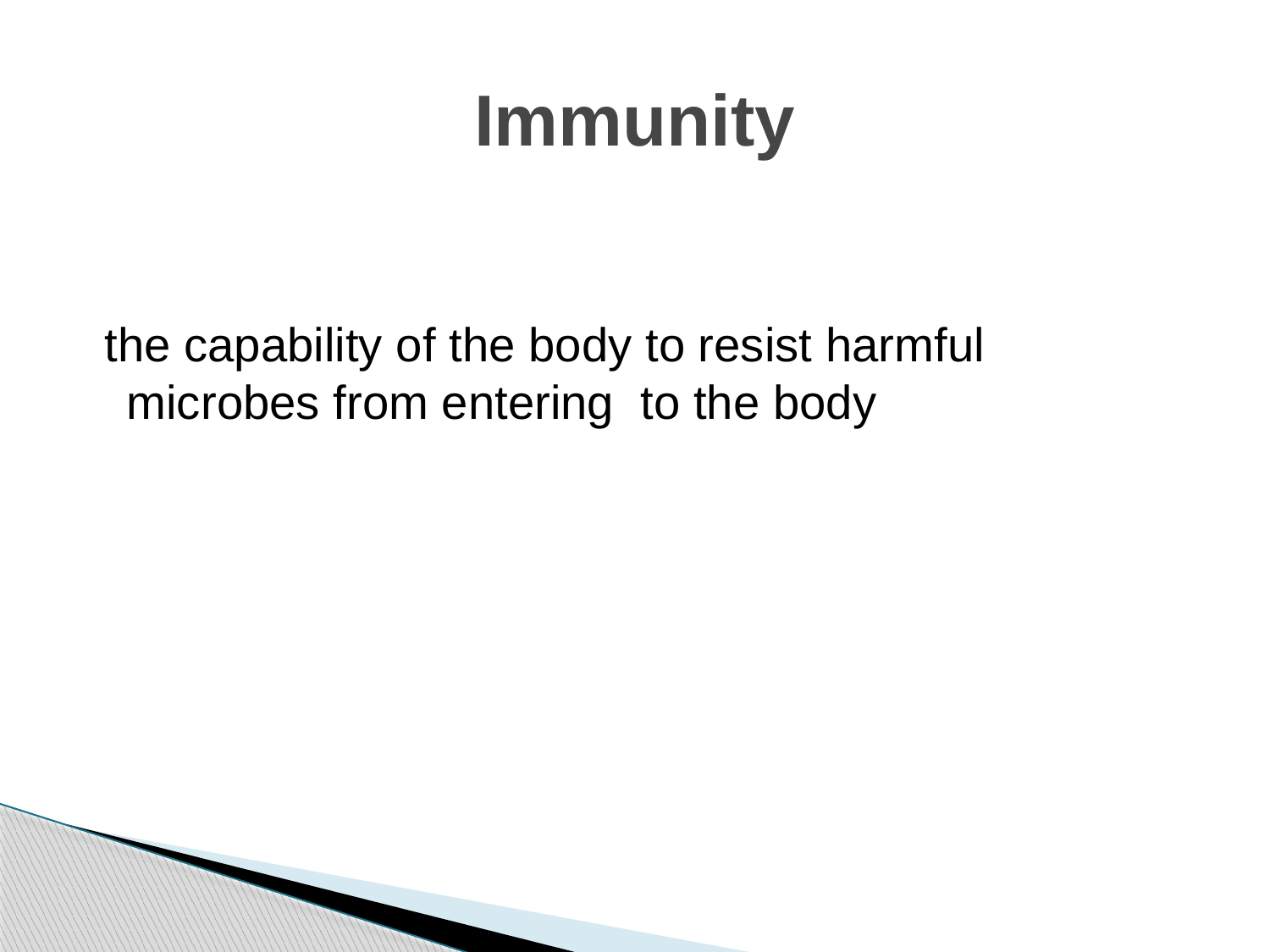

# Immunity

 the capability of the body to resist harmful   microbes from entering  to the body